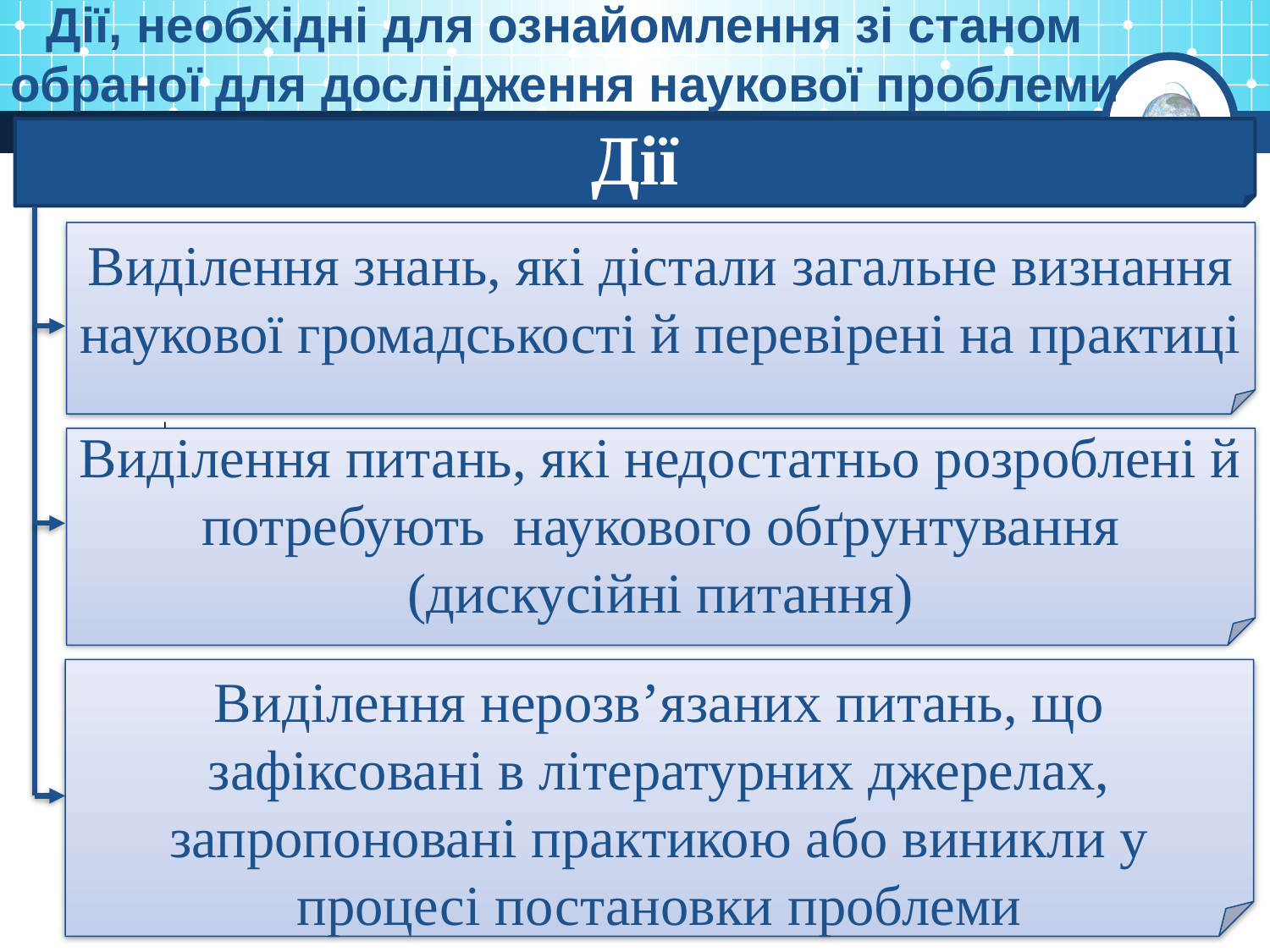

Дії, необхідні для ознайомлення зі станом обраної для дослідження наукової проблеми
Дії
Виділення знань, які дістали загальне визнання наукової громадськості й перевірені на практиці
Виділення питань, які недостатньо розроблені й потребують  наукового обґрунтування (дискусійні питання)
Виділення нерозв’язаних питань, що зафіксовані в літературних джерелах, запропоновані практикою або виникли у процесі постановки проблеми